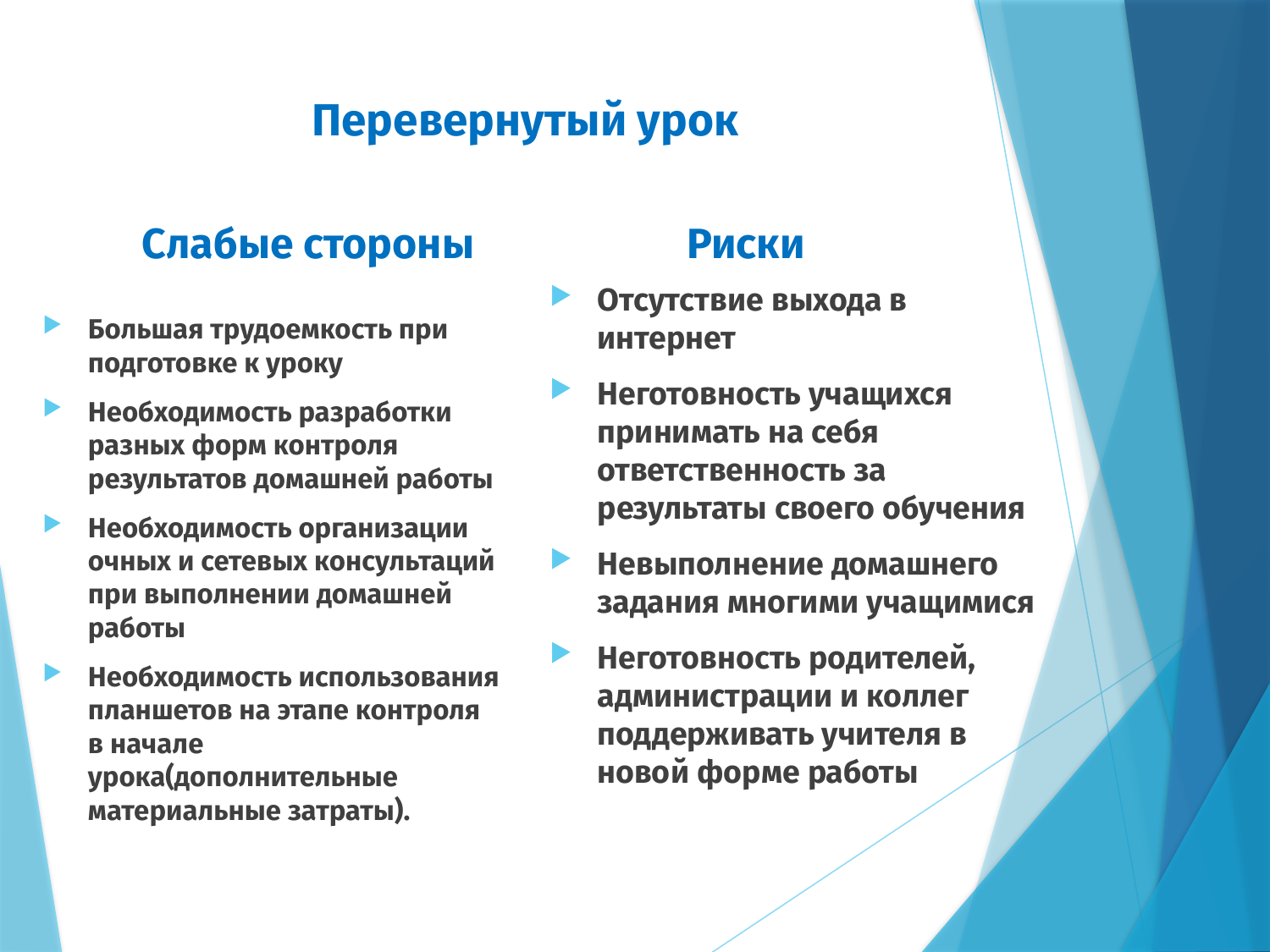

# Перевернутый урок
Слабые стороны
Риски
Отсутствие выхода в интернет
Неготовность учащихся принимать на себя ответственность за результаты своего обучения
Невыполнение домашнего задания многими учащимися
Неготовность родителей, администрации и коллег поддерживать учителя в новой форме работы

Большая трудоемкость при подготовке к уроку
Необходимость разработки разных форм контроля результатов домашней работы
Необходимость организации очных и сетевых консультаций при выполнении домашней работы
Необходимость использования планшетов на этапе контроля в начале урока(дополнительные материальные затраты).